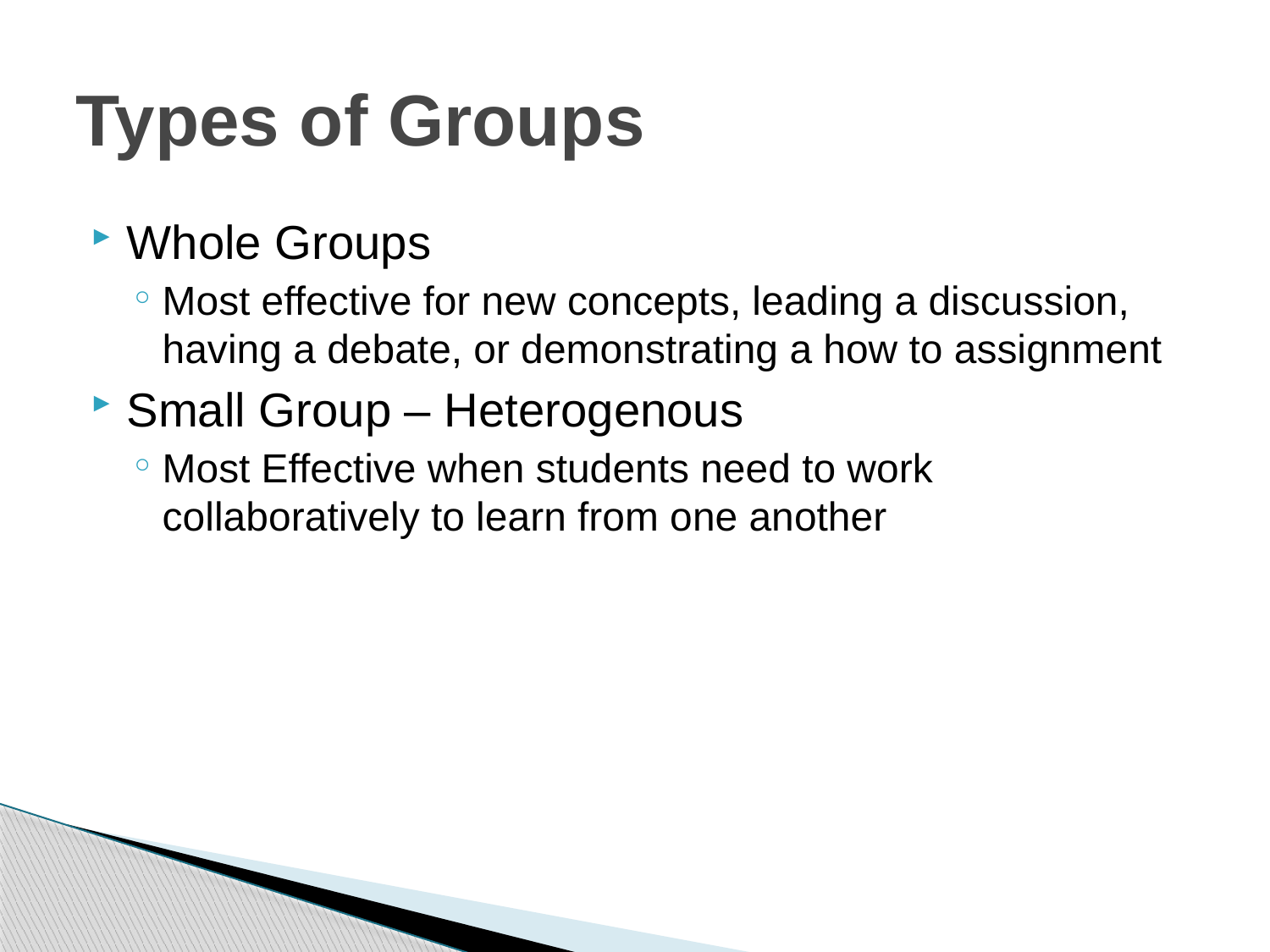

# Types of Groups
Whole Groups
Most effective for new concepts, leading a discussion, having a debate, or demonstrating a how to assignment
Small Group – Heterogenous
Most Effective when students need to work collaboratively to learn from one another